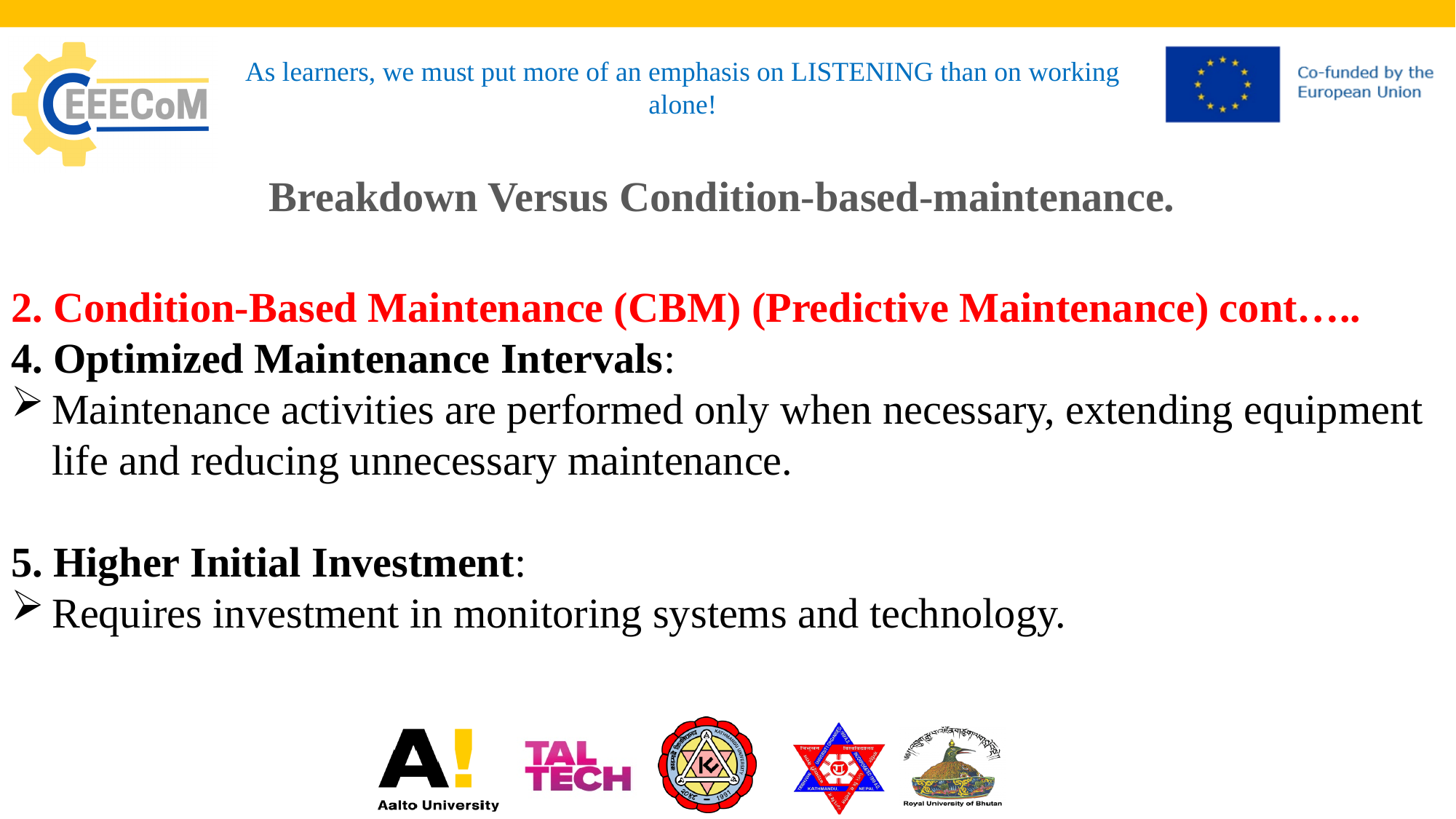

# As learners, we must put more of an emphasis on LISTENING than on working alone!
Breakdown Versus Condition-based-maintenance.

2. Condition-Based Maintenance (CBM) (Predictive Maintenance) cont…..
4. Optimized Maintenance Intervals:
Maintenance activities are performed only when necessary, extending equipment life and reducing unnecessary maintenance.

5. Higher Initial Investment:
Requires investment in monitoring systems and technology.